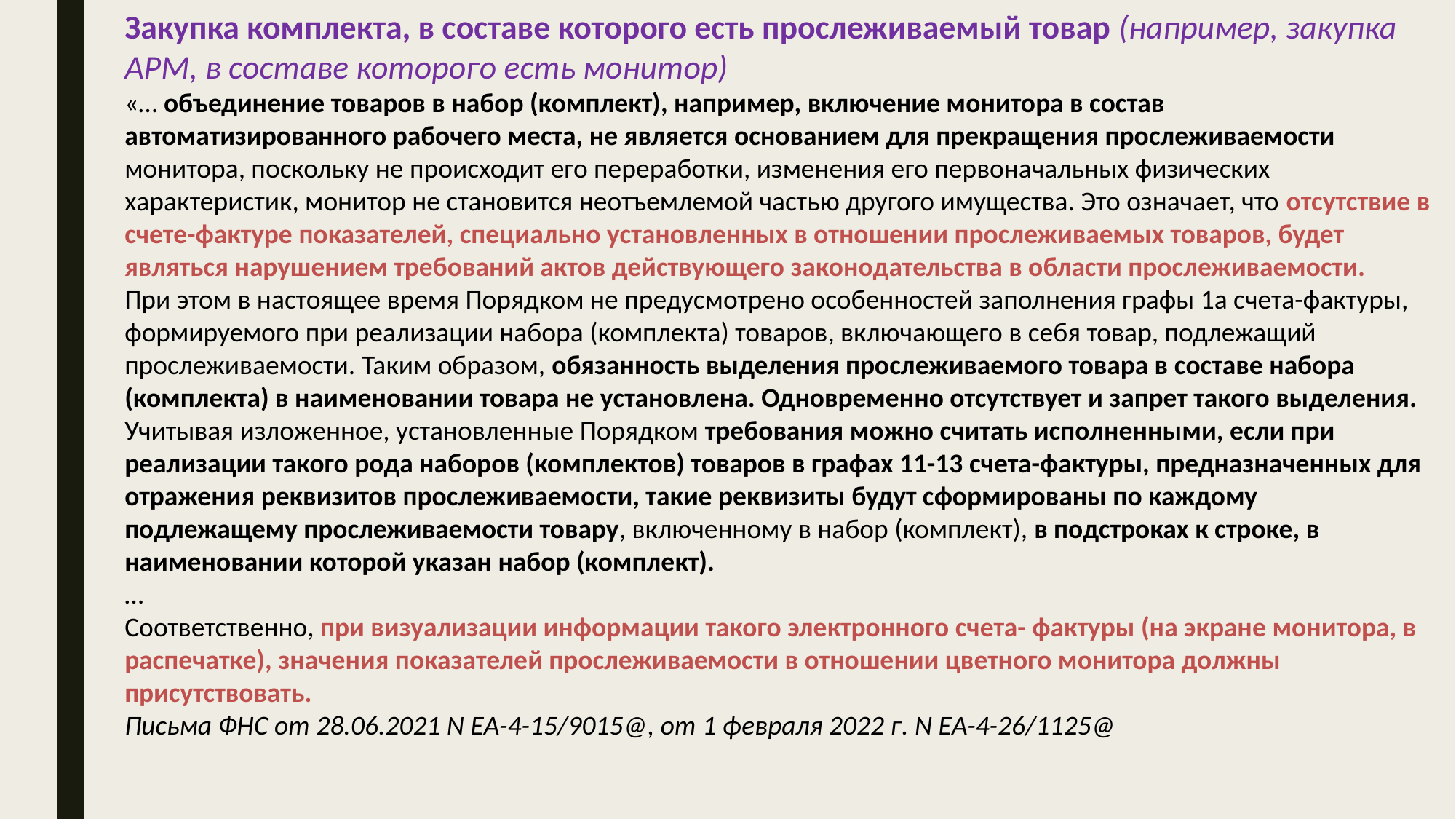

Закупка комплекта, в составе которого есть прослеживаемый товар (например, закупка АРМ, в составе которого есть монитор)
«… объединение товаров в набор (комплект), например, включение монитора в состав автоматизированного рабочего места, не является основанием для прекращения прослеживаемости монитора, поскольку не происходит его переработки, изменения его первоначальных физических характеристик, монитор не становится неотъемлемой частью другого имущества. Это означает, что отсутствие в счете-фактуре показателей, специально установленных в отношении прослеживаемых товаров, будет являться нарушением требований актов действующего законодательства в области прослеживаемости.
При этом в настоящее время Порядком не предусмотрено особенностей заполнения графы 1а счета-фактуры, формируемого при реализации набора (комплекта) товаров, включающего в себя товар, подлежащий прослеживаемости. Таким образом, обязанность выделения прослеживаемого товара в составе набора (комплекта) в наименовании товара не установлена. Одновременно отсутствует и запрет такого выделения.
Учитывая изложенное, установленные Порядком требования можно считать исполненными, если при реализации такого рода наборов (комплектов) товаров в графах 11-13 счета-фактуры, предназначенных для отражения реквизитов прослеживаемости, такие реквизиты будут сформированы по каждому подлежащему прослеживаемости товару, включенному в набор (комплект), в подстроках к строке, в наименовании которой указан набор (комплект).
…
Соответственно, при визуализации информации такого электронного счета- фактуры (на экране монитора, в распечатке), значения показателей прослеживаемости в отношении цветного монитора должны присутствовать.
Письма ФНС от 28.06.2021 N ЕА-4-15/9015@, от 1 февраля 2022 г. N ЕА-4-26/1125@